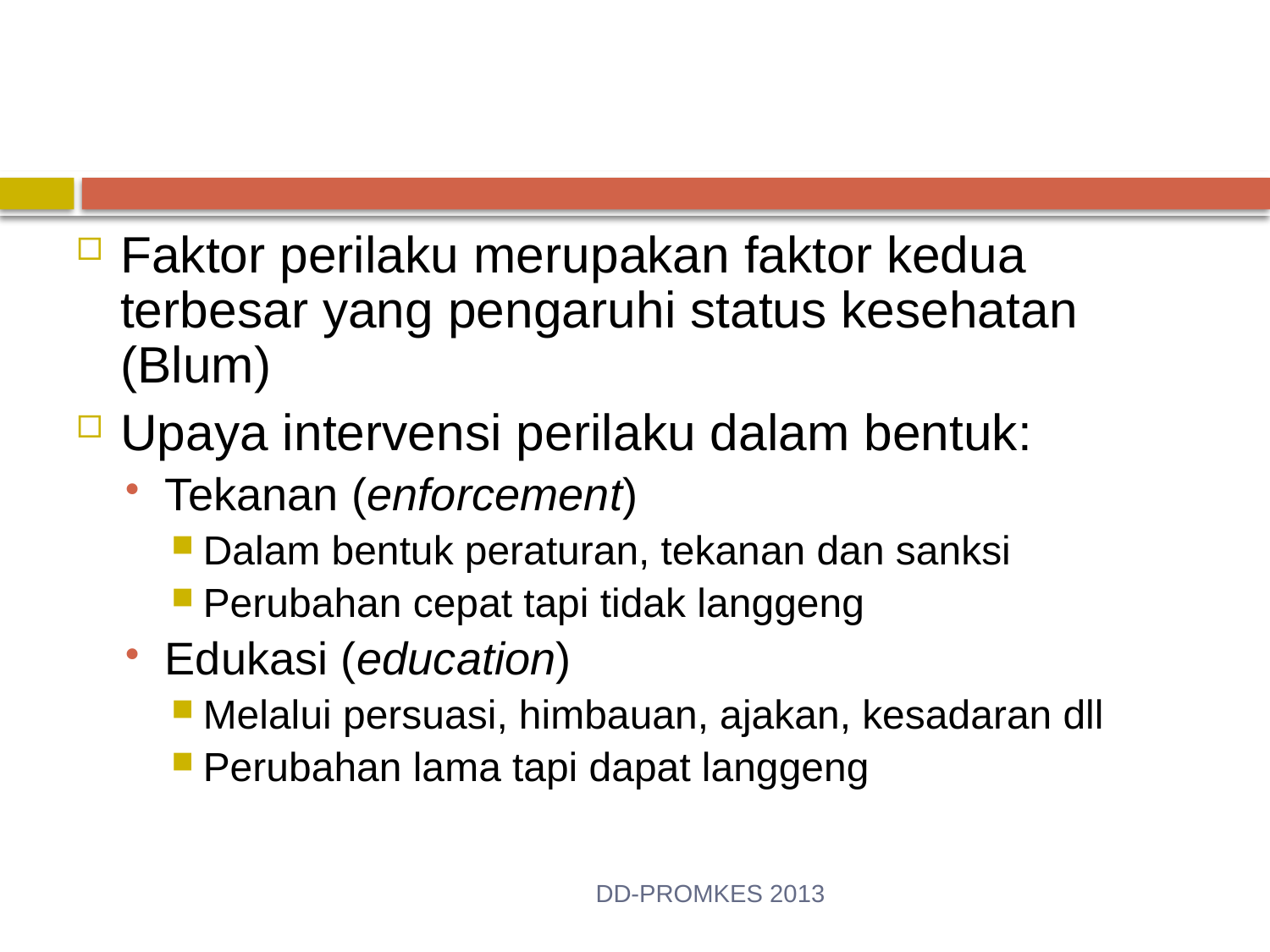

#
Faktor perilaku merupakan faktor kedua terbesar yang pengaruhi status kesehatan (Blum)
Upaya intervensi perilaku dalam bentuk:
Tekanan (enforcement)
Dalam bentuk peraturan, tekanan dan sanksi
Perubahan cepat tapi tidak langgeng
Edukasi (education)
Melalui persuasi, himbauan, ajakan, kesadaran dll
Perubahan lama tapi dapat langgeng

DD-PROMKES 2013